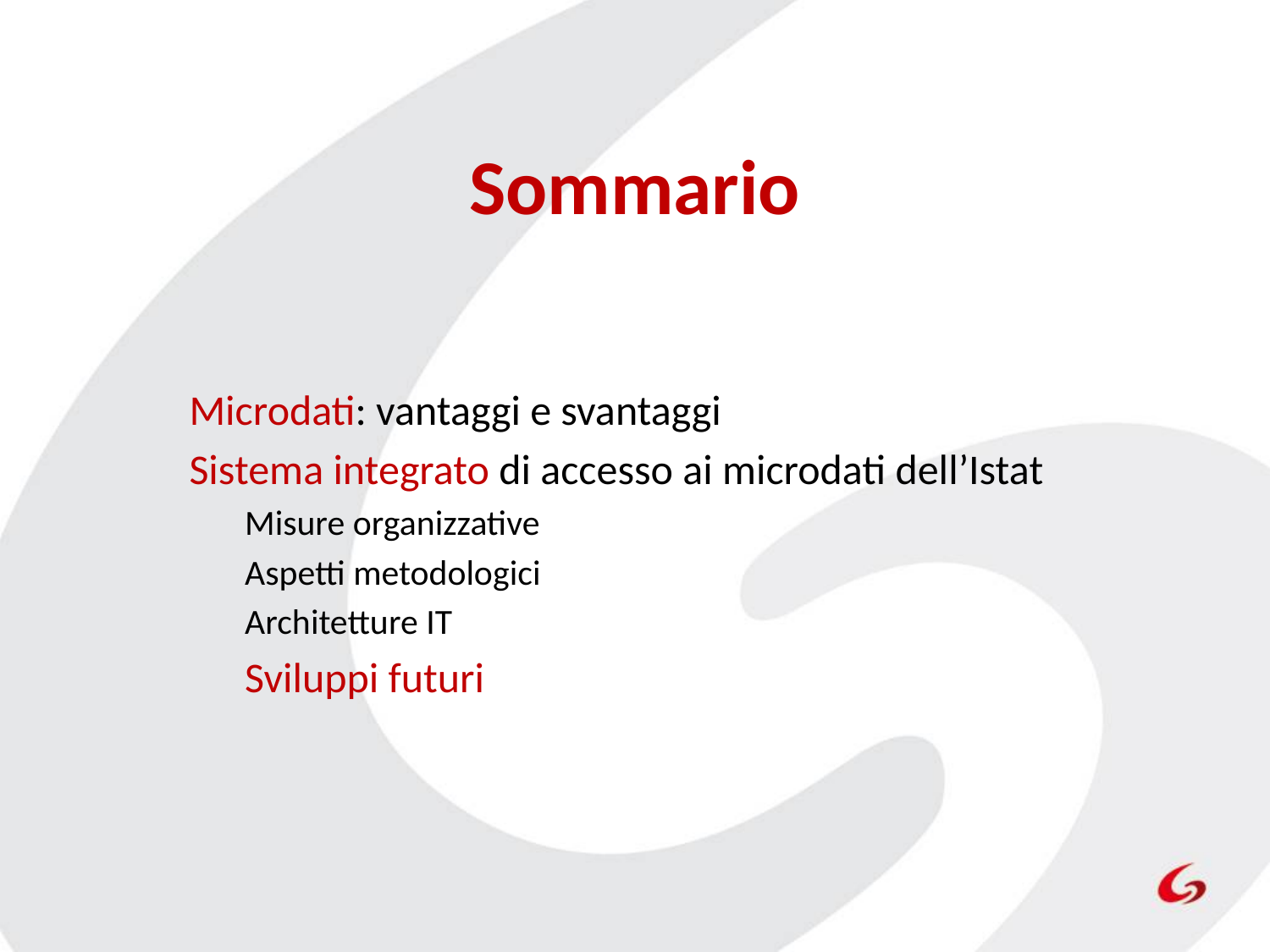

# Sommario
Microdati: vantaggi e svantaggi
Sistema integrato di accesso ai microdati dell’Istat
Misure organizzative
Aspetti metodologici
Architetture IT
Sviluppi futuri